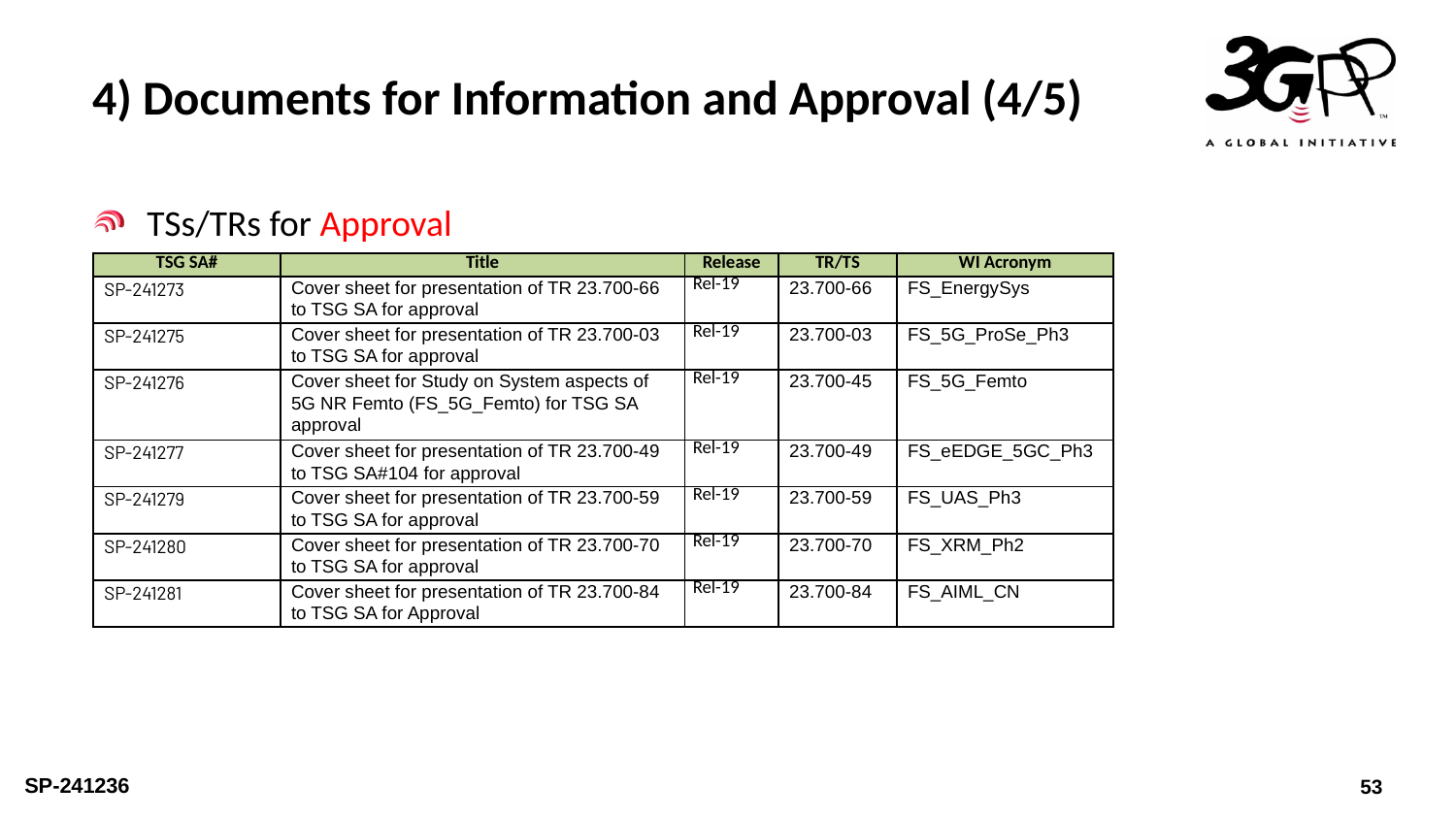

# 4) Documents for Information and Approval (4/5)
TSs/TRs for Approval

| TSG SA# | Title | Release | TR/TS | WI Acronym |
| --- | --- | --- | --- | --- |
| SP-241273 | Cover sheet for presentation of TR 23.700-66 to TSG SA for approval | Rel-19 | 23.700-66 | FS\_EnergySys |
| SP-241275 | Cover sheet for presentation of TR 23.700-03 to TSG SA for approval | Rel-19 | 23.700-03 | FS\_5G\_ProSe\_Ph3 |
| SP-241276 | Cover sheet for Study on System aspects of 5G NR Femto (FS\_5G\_Femto) for TSG SA approval | Rel-19 | 23.700-45 | FS\_5G\_Femto |
| SP-241277 | Cover sheet for presentation of TR 23.700-49 to TSG SA#104 for approval | Rel-19 | 23.700-49 | FS\_eEDGE\_5GC\_Ph3 |
| SP-241279 | Cover sheet for presentation of TR 23.700-59 to TSG SA for approval | Rel-19 | 23.700-59 | FS\_UAS\_Ph3 |
| SP-241280 | Cover sheet for presentation of TR 23.700-70 to TSG SA for approval | Rel-19 | 23.700-70 | FS\_XRM\_Ph2 |
| SP-241281 | Cover sheet for presentation of TR 23.700-84 to TSG SA for Approval | Rel-19 | 23.700-84 | FS\_AIML\_CN |